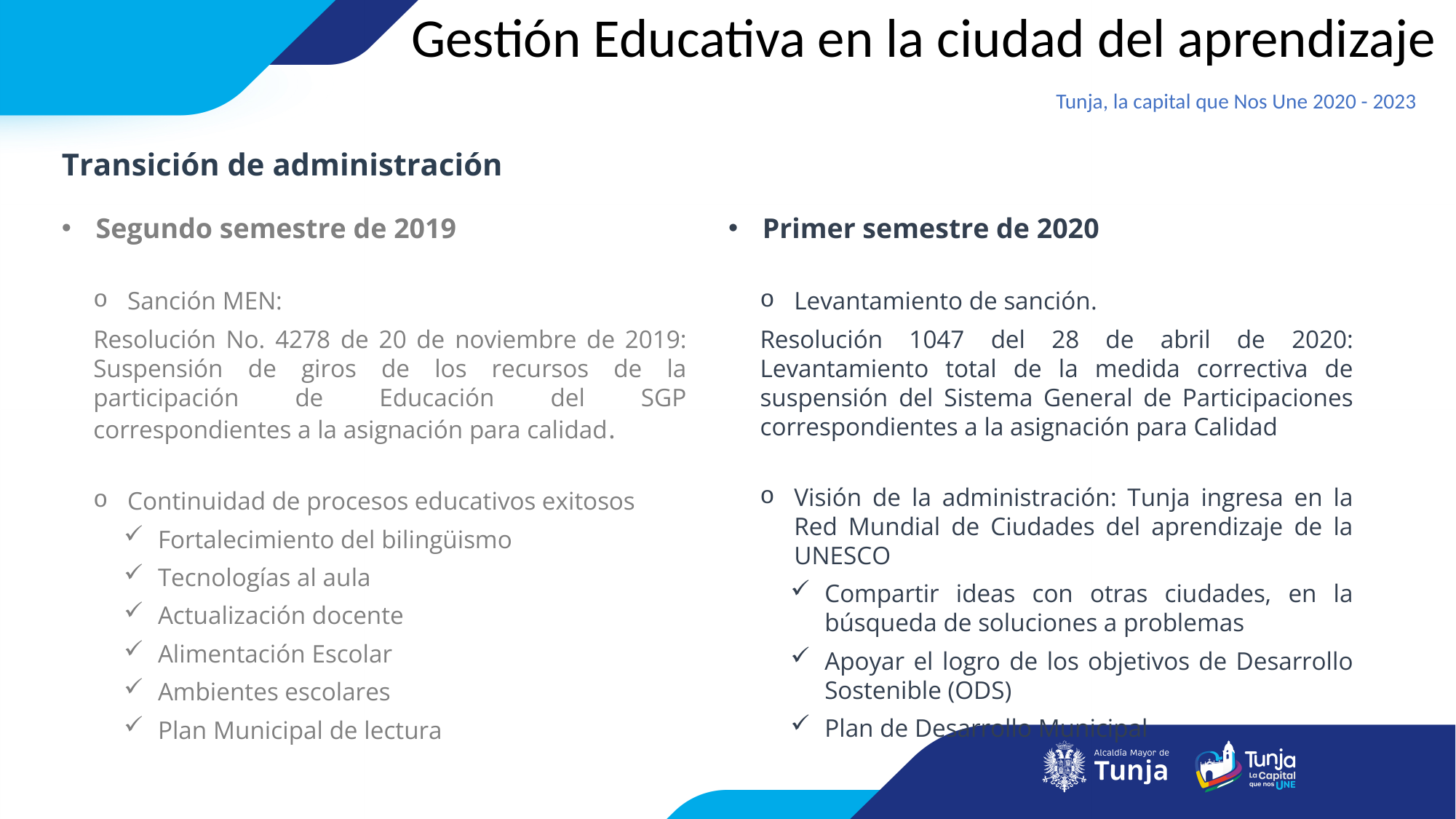

Gestión Educativa en la ciudad del aprendizaje
Tunja, la capital que Nos Une 2020 - 2023
Transición de administración
Segundo semestre de 2019

Sanción MEN:
Resolución No. 4278 de 20 de noviembre de 2019: Suspensión de giros de los recursos de la participación de Educación del SGP correspondientes a la asignación para calidad.

Continuidad de procesos educativos exitosos
Fortalecimiento del bilingüismo
Tecnologías al aula
Actualización docente
Alimentación Escolar
Ambientes escolares
Plan Municipal de lectura
Primer semestre de 2020

Levantamiento de sanción.
Resolución 1047 del 28 de abril de 2020: Levantamiento total de la medida correctiva de suspensión del Sistema General de Participaciones correspondientes a la asignación para Calidad

Visión de la administración: Tunja ingresa en la Red Mundial de Ciudades del aprendizaje de la UNESCO
Compartir ideas con otras ciudades, en la búsqueda de soluciones a problemas
Apoyar el logro de los objetivos de Desarrollo Sostenible (ODS)
Plan de Desarrollo Municipal